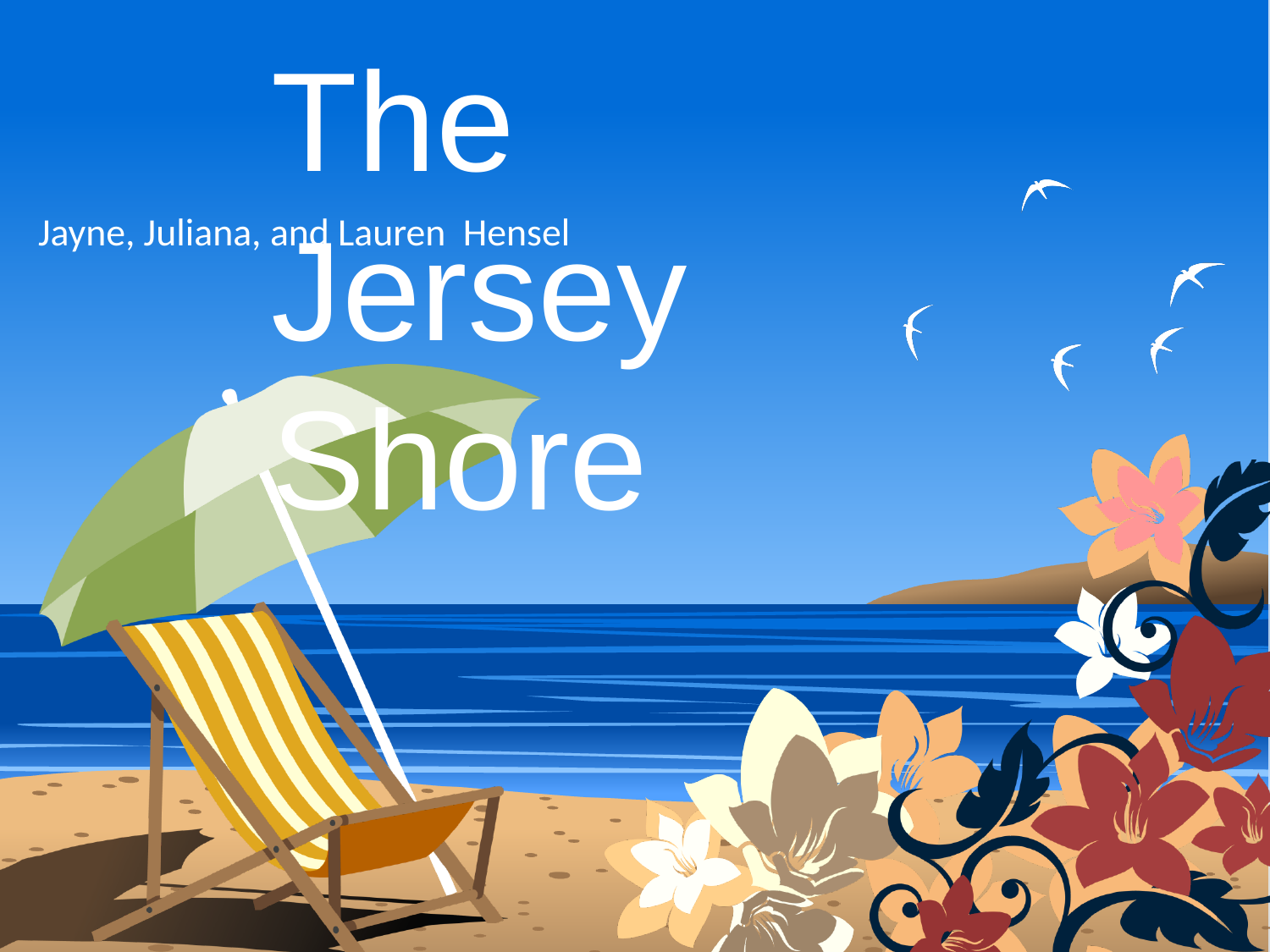

The Jersey Shore
Jayne, Juliana, and Lauren  Hensel